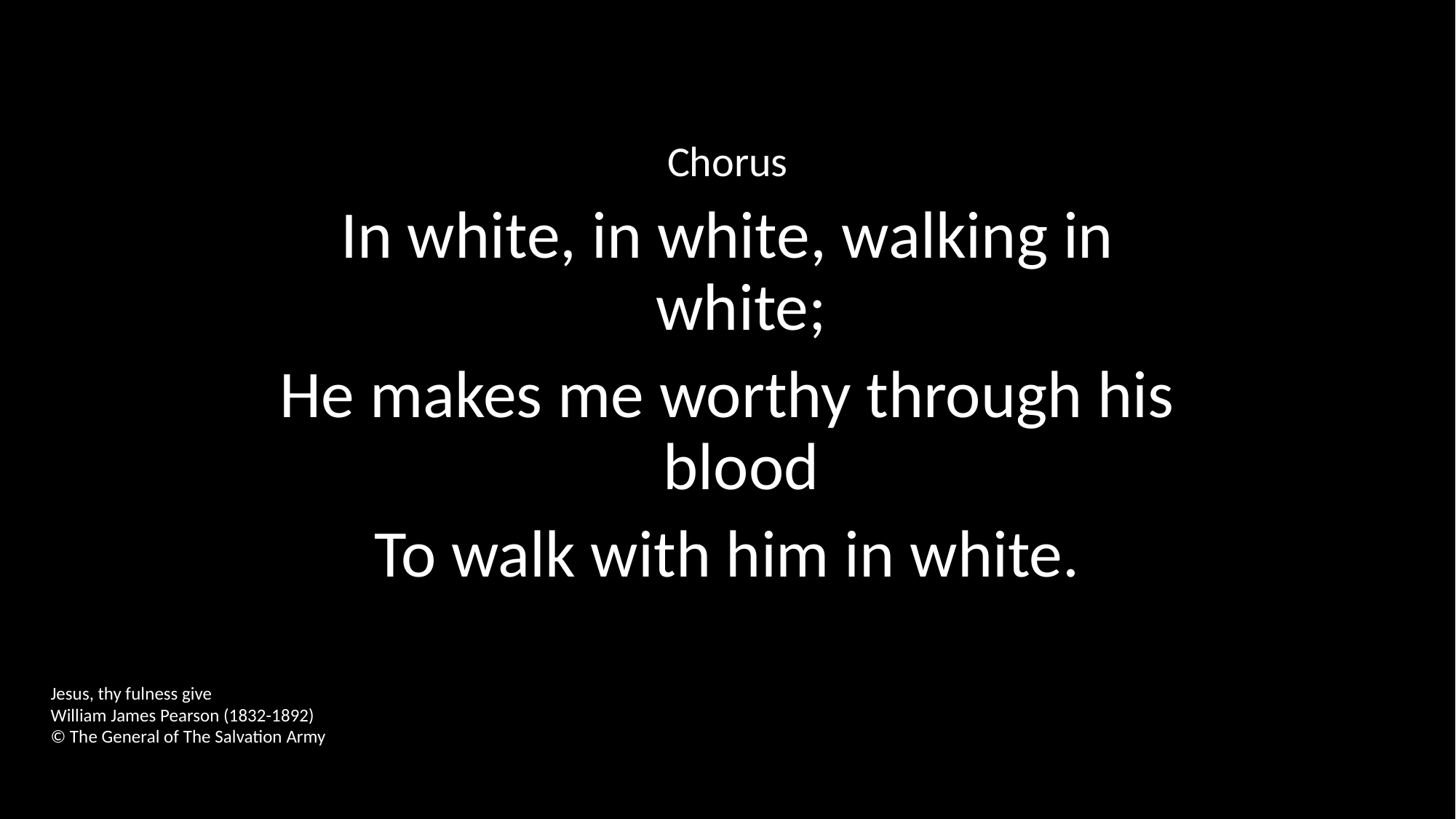

Chorus
In white, in white, walking in white;
He makes me worthy through his blood
To walk with him in white.

Jesus, thy fulness give
William James Pearson (1832-1892)
© The General of The Salvation Army